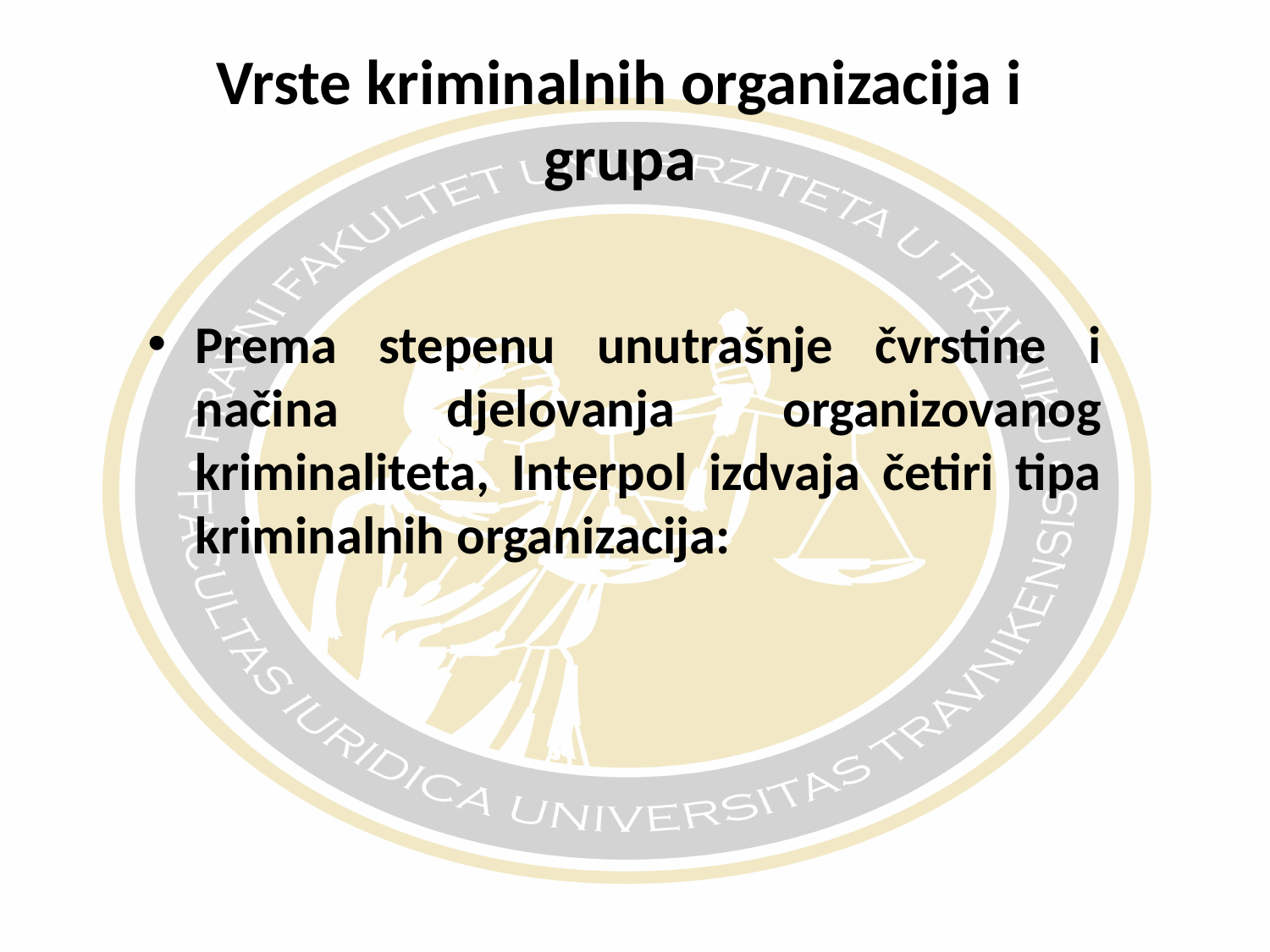

# Vrste kriminalnih organizacija i grupa

Prema stepenu unutrašnje čvrstine i načina djelovanja organizovanog kriminaliteta, Interpol izdvaja četiri tipa kriminalnih organizacija: